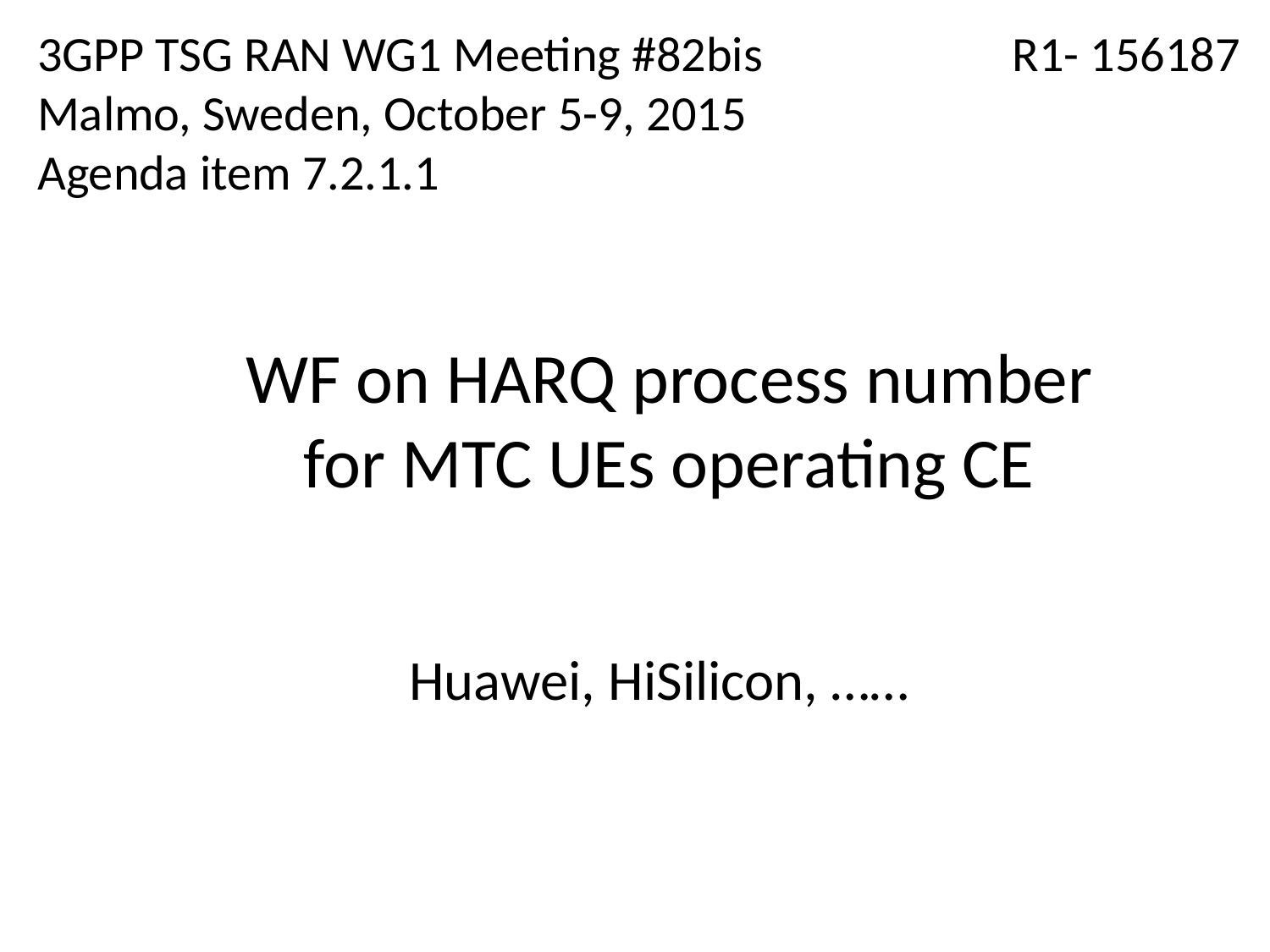

# 3GPP TSG RAN WG1 Meeting #82bis	                   R1- 156187 Malmo, Sweden, October 5-9, 2015 Agenda item 7.2.1.1
WF on HARQ process number for MTC UEs operating CE
Huawei, HiSilicon, ……